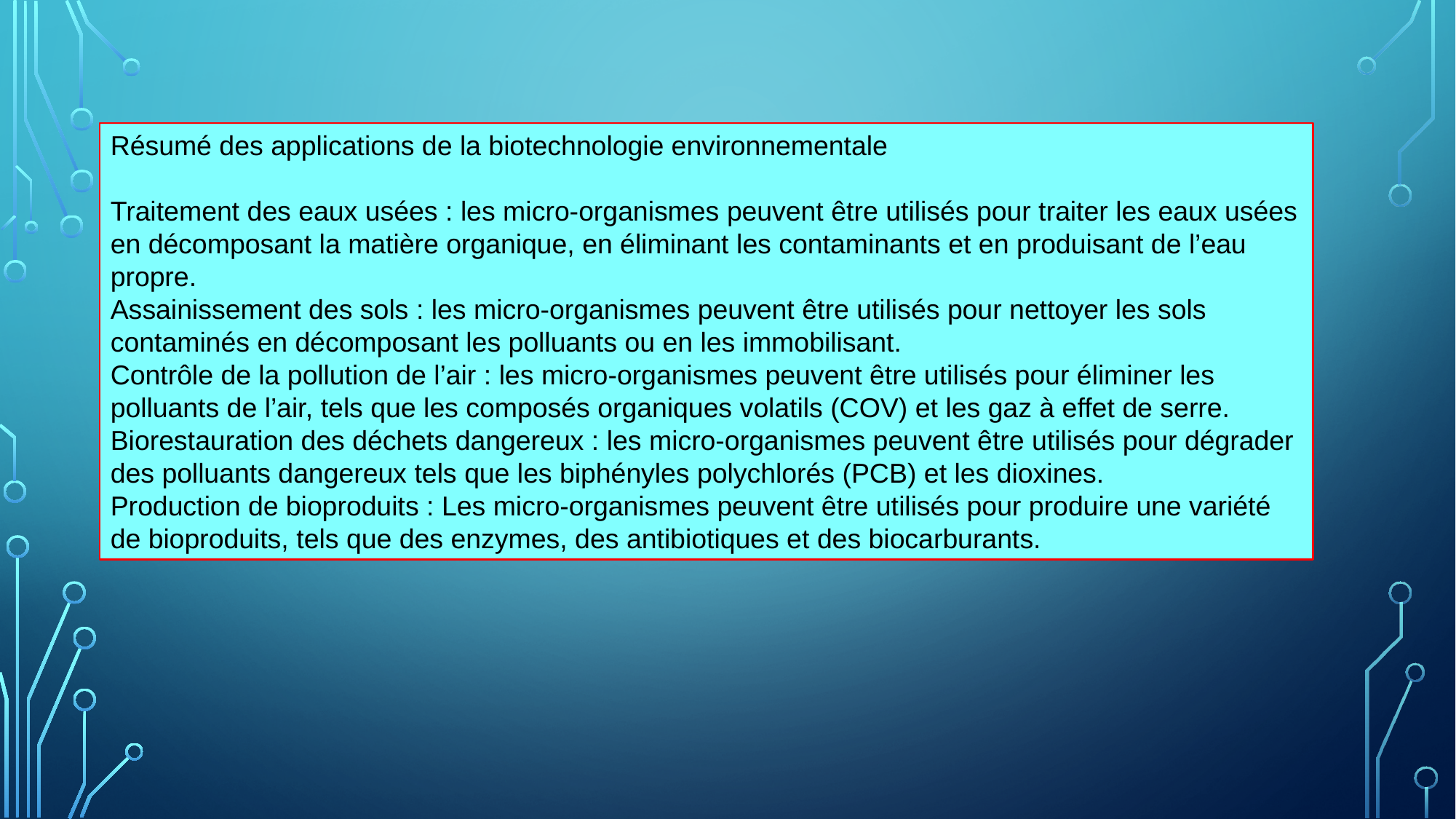

Résumé des applications de la biotechnologie environnementale

Traitement des eaux usées : les micro-organismes peuvent être utilisés pour traiter les eaux usées en décomposant la matière organique, en éliminant les contaminants et en produisant de l’eau propre.
Assainissement des sols : les micro-organismes peuvent être utilisés pour nettoyer les sols contaminés en décomposant les polluants ou en les immobilisant.
Contrôle de la pollution de l’air : les micro-organismes peuvent être utilisés pour éliminer les polluants de l’air, tels que les composés organiques volatils (COV) et les gaz à effet de serre.
Biorestauration des déchets dangereux : les micro-organismes peuvent être utilisés pour dégrader des polluants dangereux tels que les biphényles polychlorés (PCB) et les dioxines.
Production de bioproduits : Les micro-organismes peuvent être utilisés pour produire une variété de bioproduits, tels que des enzymes, des antibiotiques et des biocarburants.